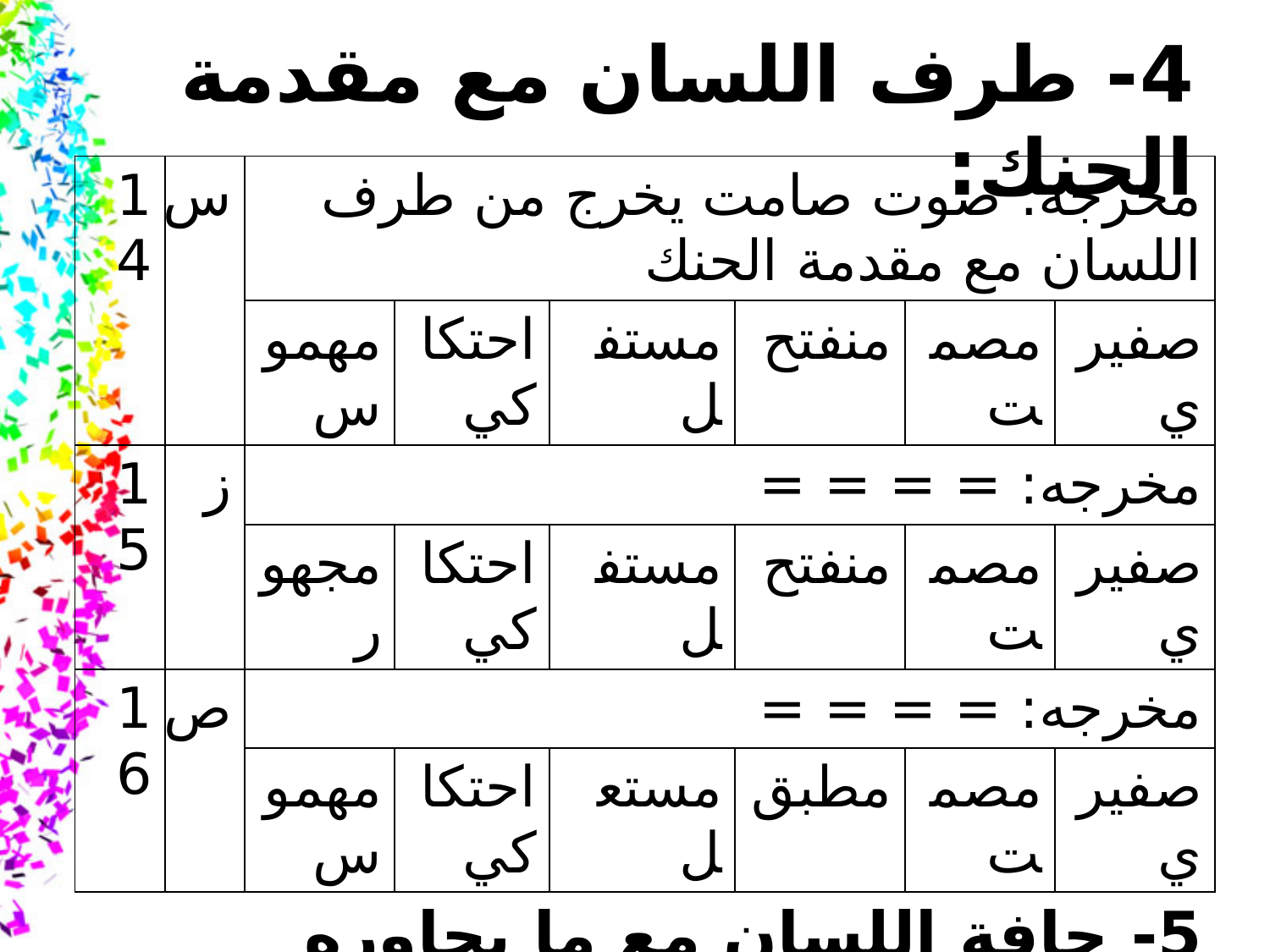

# 4- طرف اللسان مع مقدمة الحنك:
| 14 | س | مخرجه: صوت صامت يخرج من طرف اللسان مع مقدمة الحنك |  |  |  |  |  |
| --- | --- | --- | --- | --- | --- | --- | --- |
|  |  | مهموس | احتكاكي | مستفل | منفتح | مصمت | صفيري |
| 15 | ز | مخرجه: = = = = |  |  |  |  |  |
|  |  | مجهور | احتكاكي | مستفل | منفتح | مصمت | صفيري |
| 16 | ص | مخرجه: = = = = |  |  |  |  |  |
|  |  | مهموس | احتكاكي | مستعل | مطبق | مصمت | صفيري |
|  |  | 5- حافة اللسان مع ما يجاوره من الأضراس: |  |  |  |  |  |
| 17 | ض | مخرجه: صوت صامت يخرج من حافة اللسان مع ما يجاوره من الأضراس |  |  |  |  |  |
|  |  | مجهور | احتكاكي | مستعل | مطبق | مصمت | مستطيل |
|  |  |  |  |  |  |  |  |